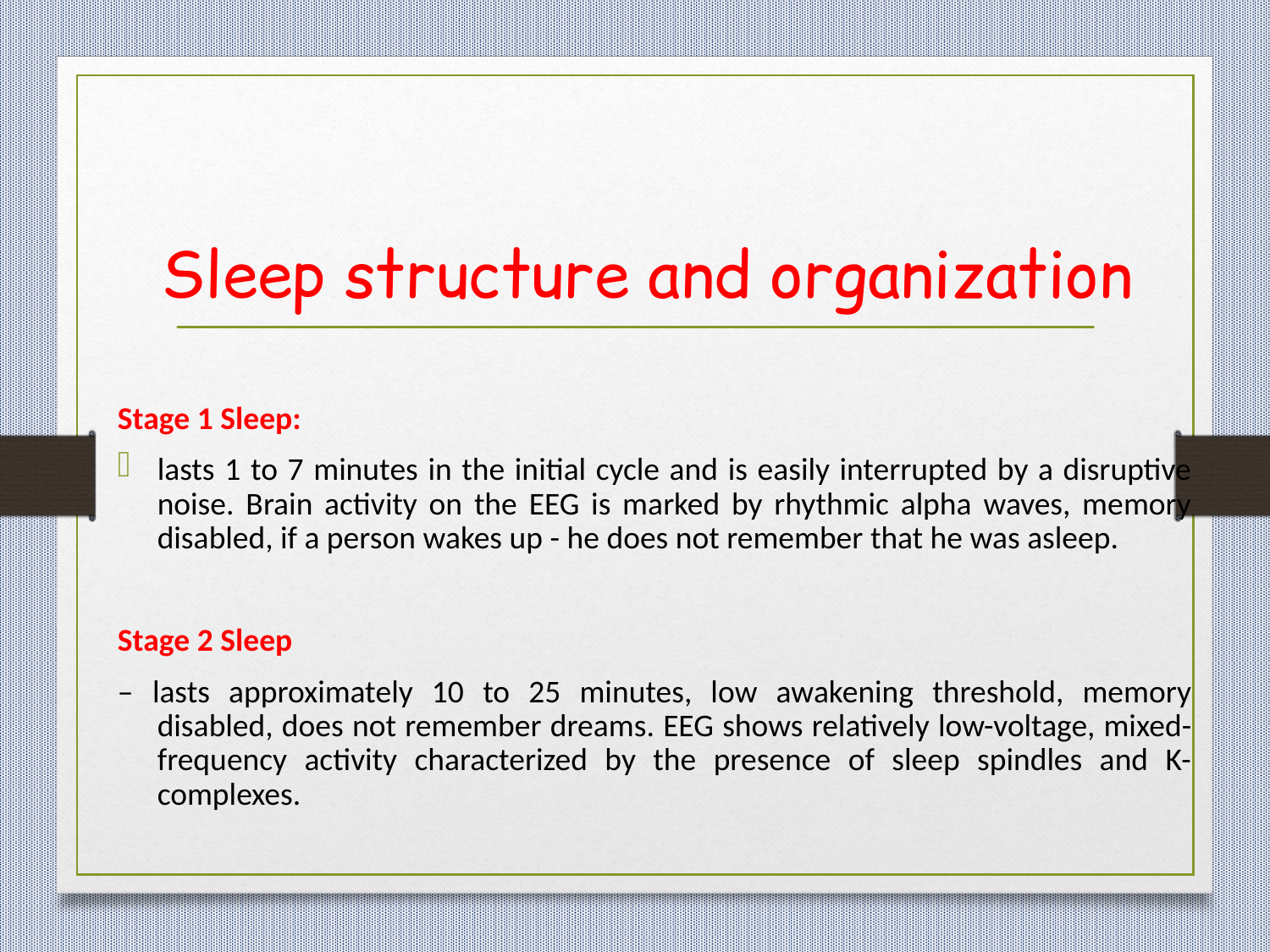

# Sleep structure and organization

Stage 1 Sleep:
lasts 1 to 7 minutes in the initial cycle and is easily interrupted by a disruptive noise. Brain activity on the EEG is marked by rhythmic alpha waves, memory disabled, if a person wakes up - he does not remember that he was asleep.

Stage 2 Sleep
– lasts approximately 10 to 25 minutes, low awakening threshold, memory disabled, does not remember dreams. EEG shows relatively low-voltage, mixed-frequency activity characterized by the presence of sleep spindles and K-complexes.